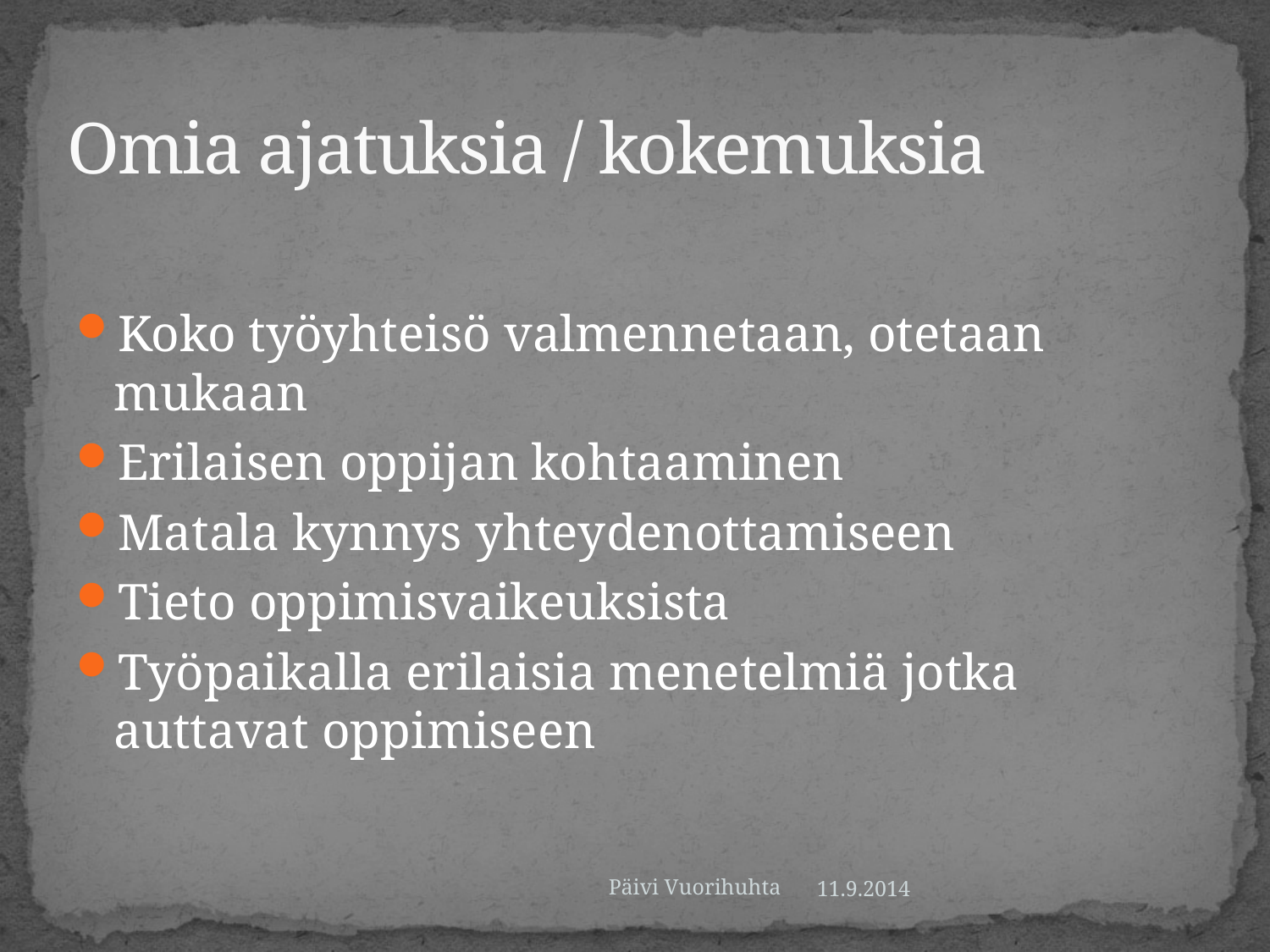

# Omia ajatuksia / kokemuksia
Koko työyhteisö valmennetaan, otetaan mukaan
Erilaisen oppijan kohtaaminen
Matala kynnys yhteydenottamiseen
Tieto oppimisvaikeuksista
Työpaikalla erilaisia menetelmiä jotka auttavat oppimiseen

Päivi Vuorihuhta
11.9.2014